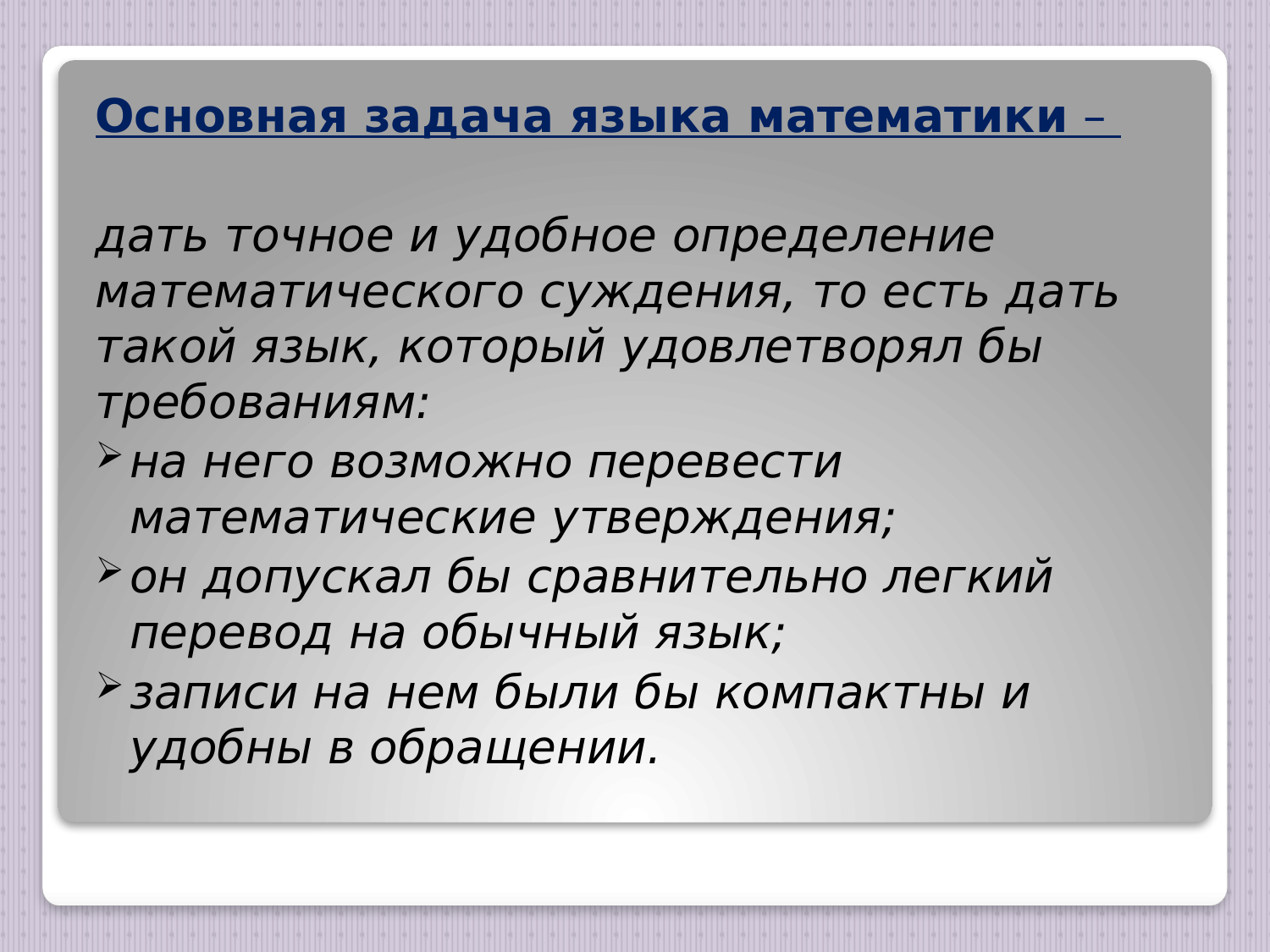

Основная задача языка математики –

дать точное и удобное определение математического суждения, то есть дать такой язык, который удовлетворял бы требованиям:
на него возможно перевести математические утверждения;
он допускал бы сравнительно легкий перевод на обычный язык;
записи на нем были бы компактны и удобны в обращении.